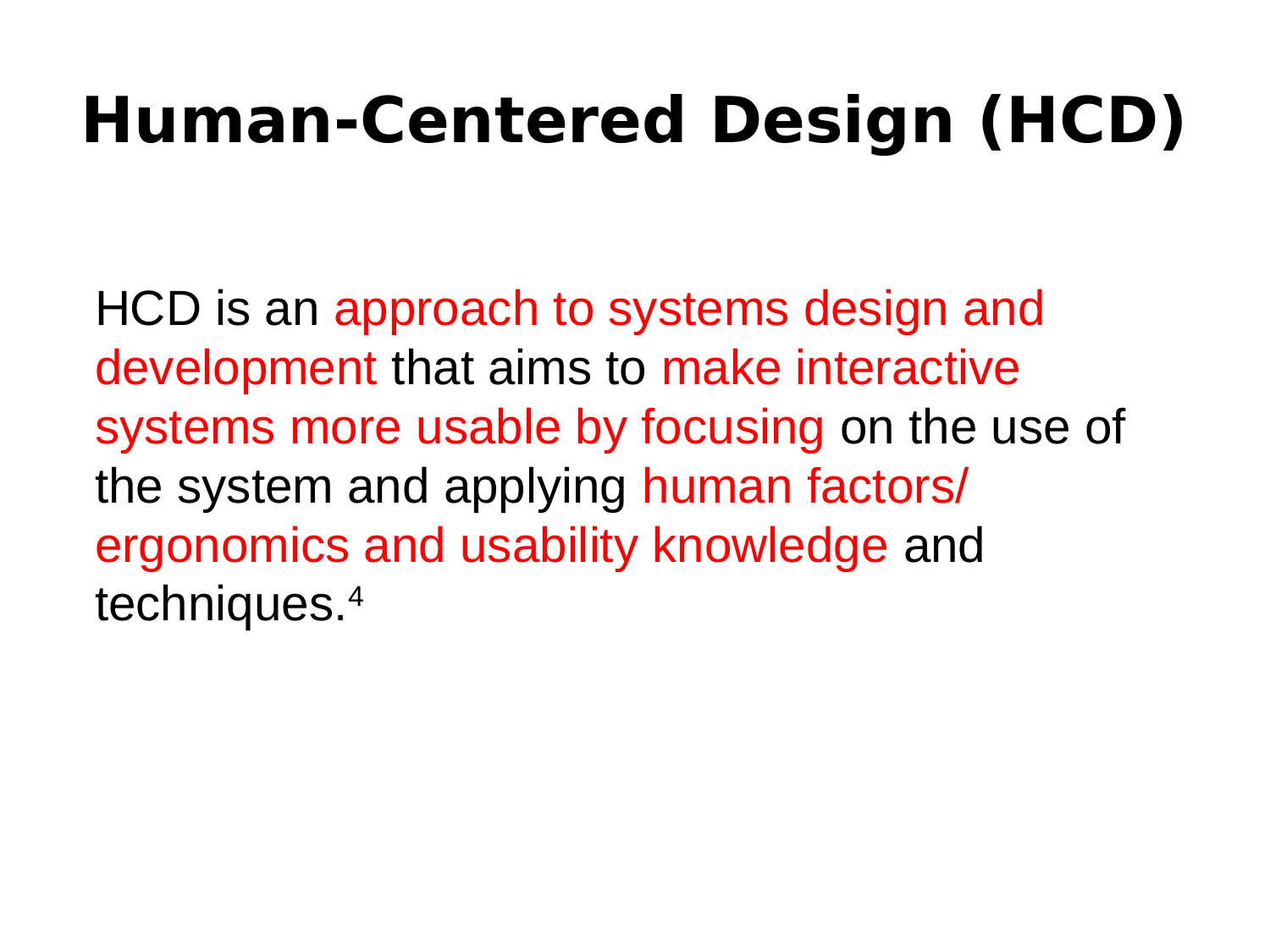

# Human-Centered Design (HCD)
HCD is an approach to systems design and development that aims to make interactive systems more usable by focusing on the use of the system and applying human factors/ ergonomics and usability knowledge and techniques.4